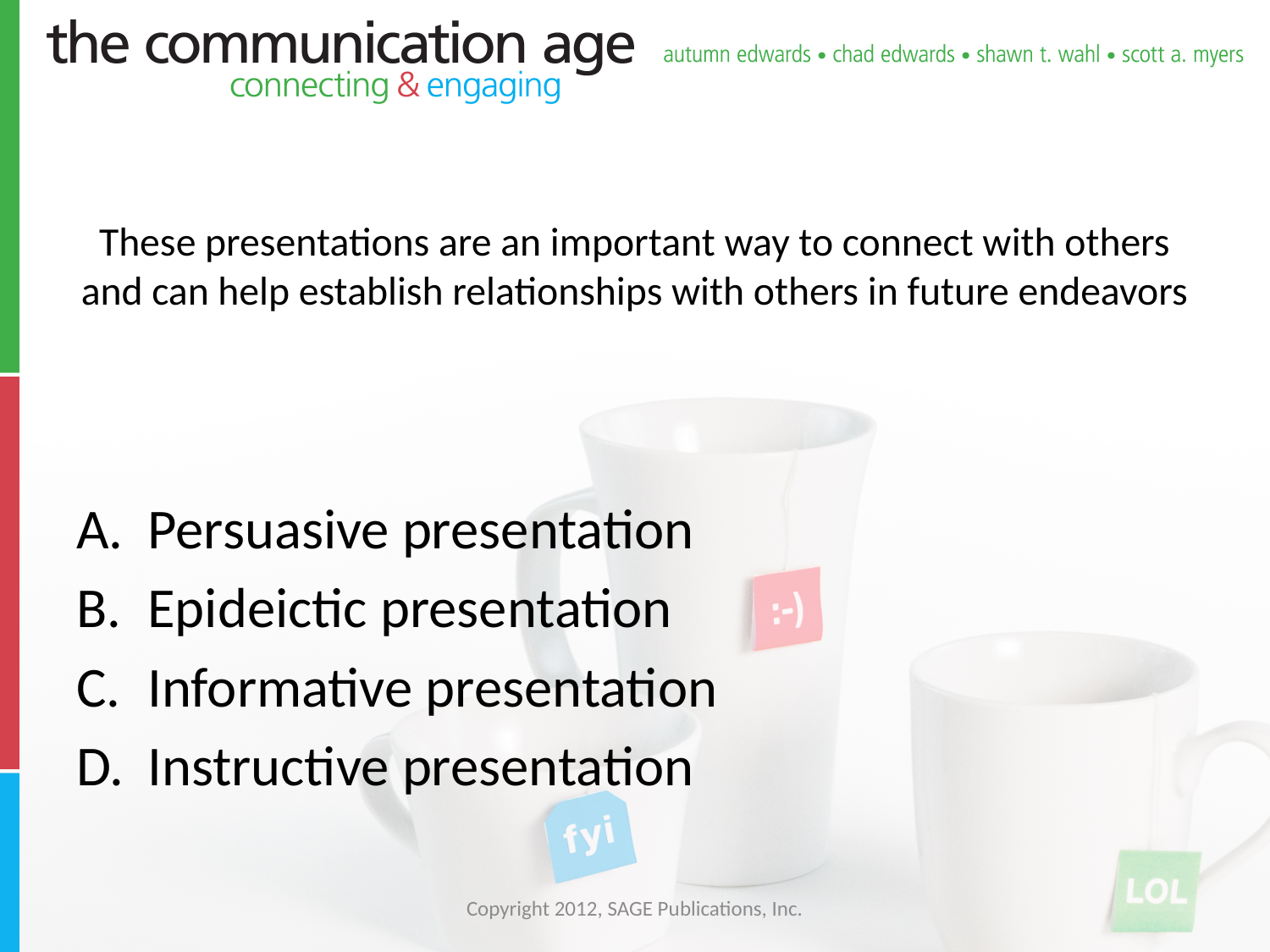

# These presentations are an important way to connect with others and can help establish relationships with others in future endeavors
Persuasive presentation
Epideictic presentation
Informative presentation
Instructive presentation

Copyright 2012, SAGE Publications, Inc.